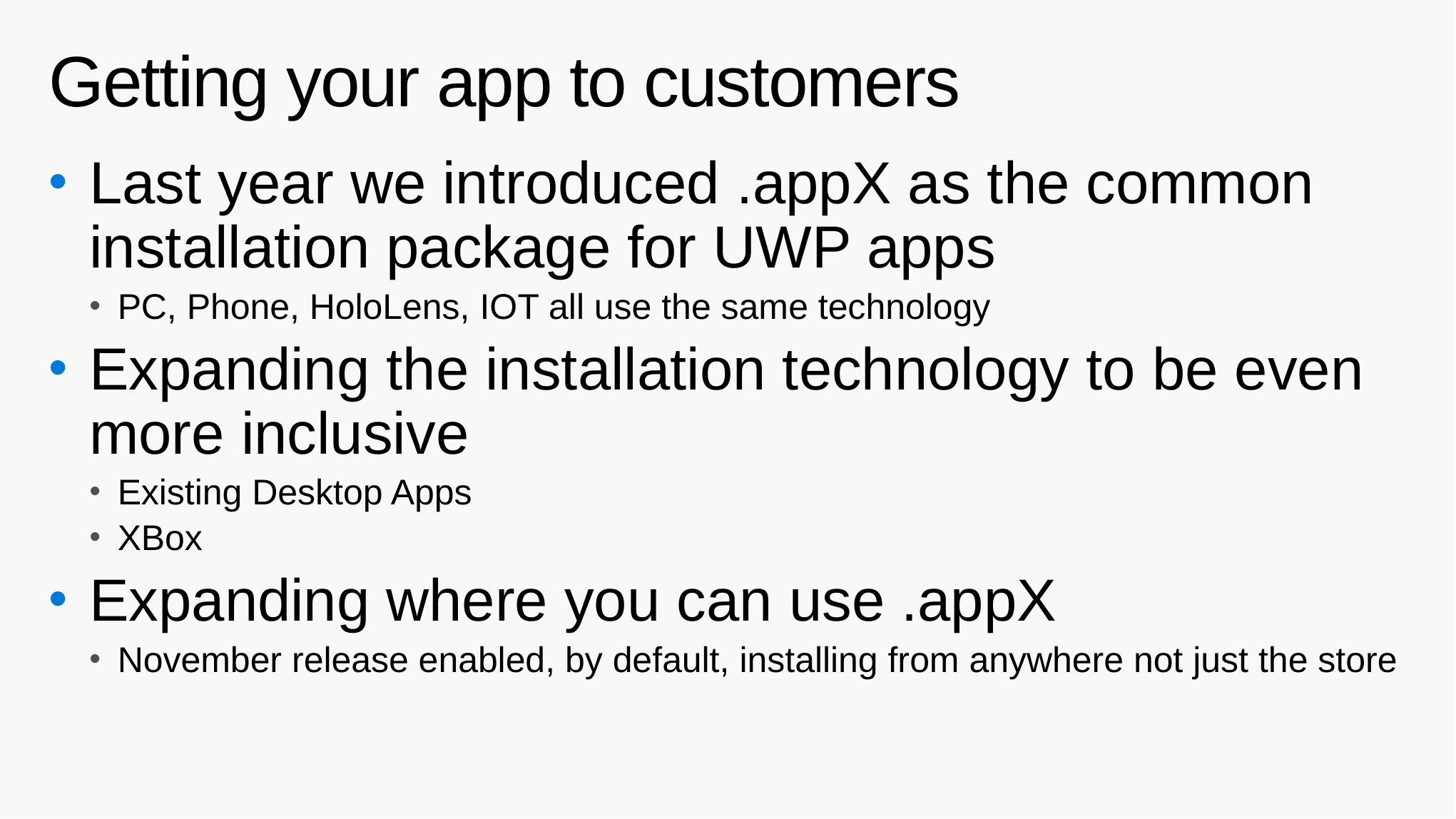

# Getting your app to customers
Last year we introduced .appX as the common installation package for UWP apps
PC, Phone, HoloLens, IOT all use the same technology
Expanding the installation technology to be even more inclusive
Existing Desktop Apps
XBox
Expanding where you can use .appX
November release enabled, by default, installing from anywhere not just the store